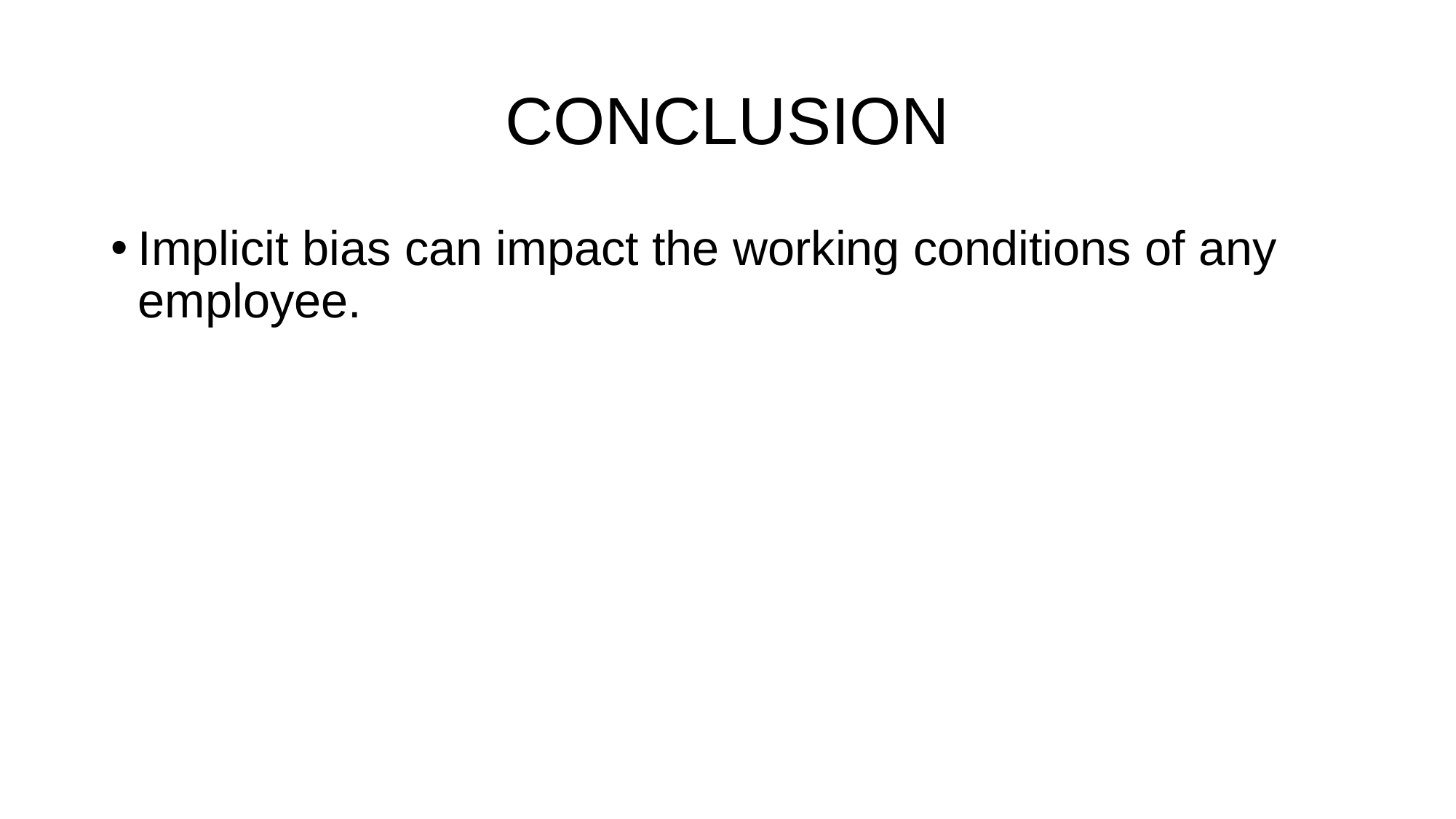

# CONCLUSION
Implicit bias can impact the working conditions of any employee.